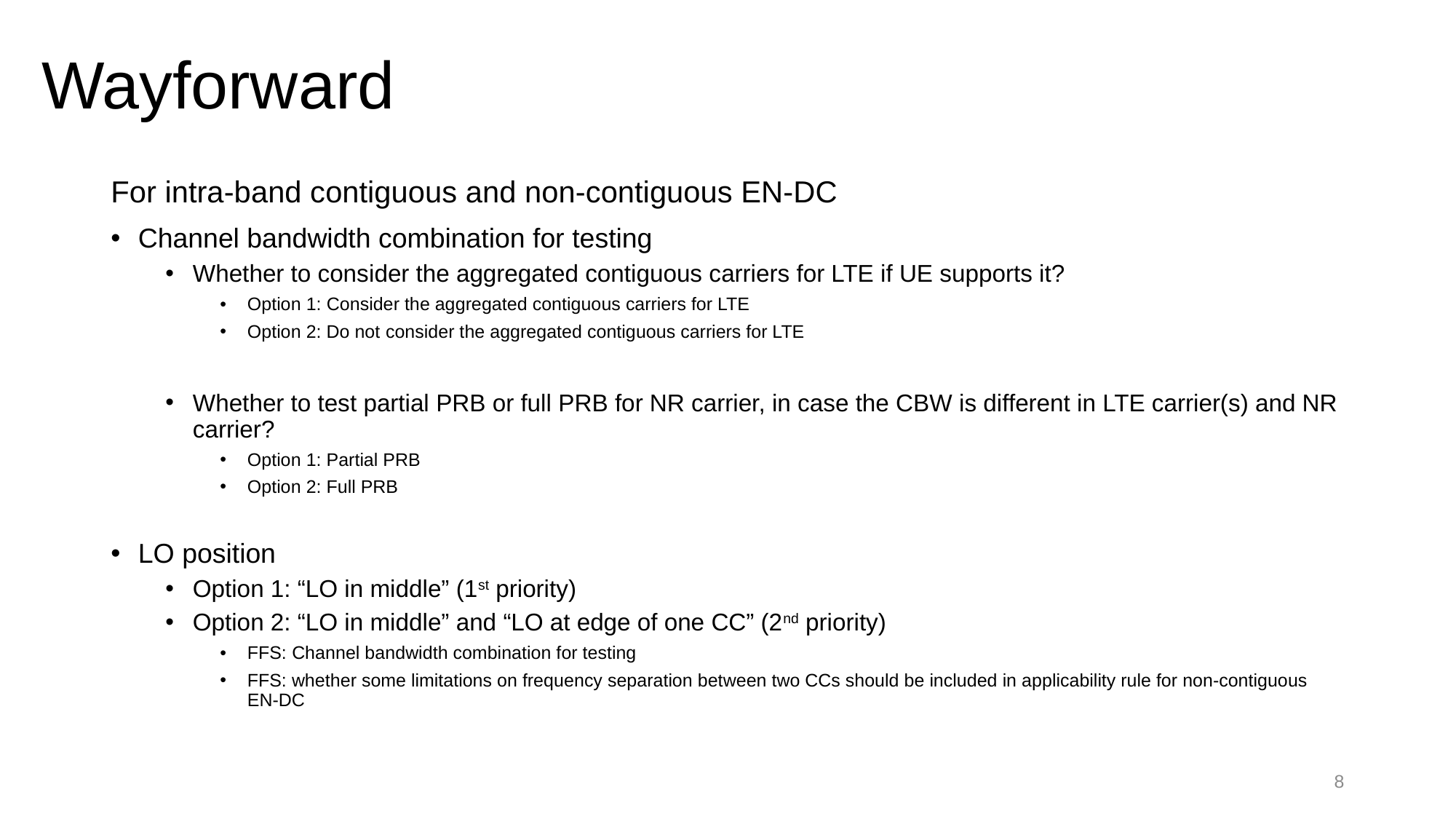

# Wayforward
For intra-band contiguous and non-contiguous EN-DC
Channel bandwidth combination for testing
Whether to consider the aggregated contiguous carriers for LTE if UE supports it?
Option 1: Consider the aggregated contiguous carriers for LTE
Option 2: Do not consider the aggregated contiguous carriers for LTE

Whether to test partial PRB or full PRB for NR carrier, in case the CBW is different in LTE carrier(s) and NR carrier?
Option 1: Partial PRB
Option 2: Full PRB

LO position
Option 1: “LO in middle” (1st priority)
Option 2: “LO in middle” and “LO at edge of one CC” (2nd priority)
FFS: Channel bandwidth combination for testing
FFS: whether some limitations on frequency separation between two CCs should be included in applicability rule for non-contiguous EN-DC

8